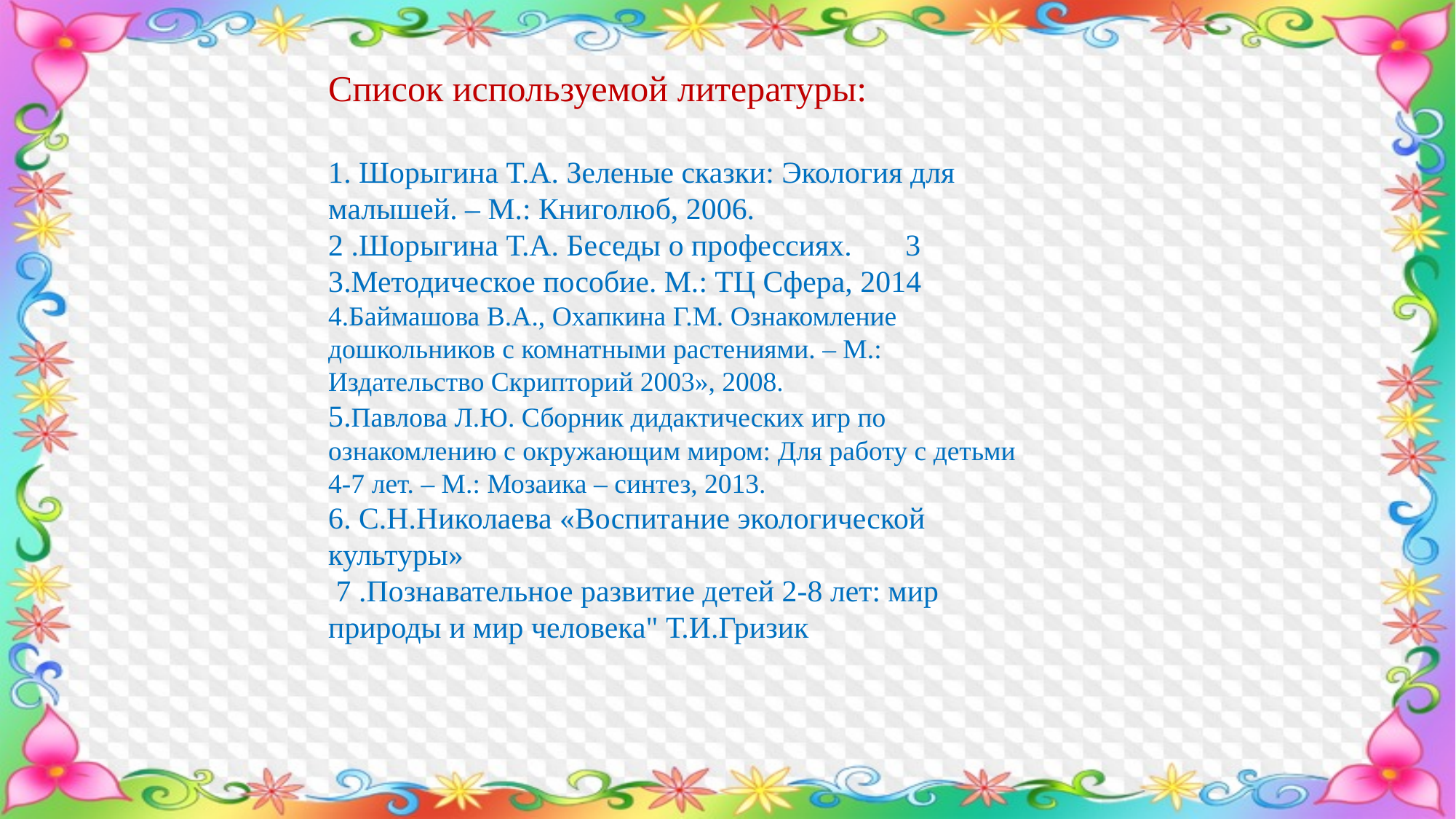

Список используемой литературы:

1. Шорыгина Т.А. Зеленые сказки: Экология для малышей. – М.: Книголюб, 2006.
2 .Шорыгина Т.А. Беседы о профессиях.       3 3.Методическое пособие. М.: ТЦ Сфера, 2014
4.Баймашова В.А., Охапкина Г.М. Ознакомление дошкольников с комнатными растениями. – М.: Издательство Скрипторий 2003», 2008.
5.Павлова Л.Ю. Сборник дидактических игр по ознакомлению с окружающим миром: Для работу с детьми 4-7 лет. – М.: Мозаика – синтез, 2013.
6. С.Н.Николаева «Воспитание экологической культуры»
 7 .Познавательное развитие детей 2-8 лет: мир природы и мир человека" Т.И.Гризик